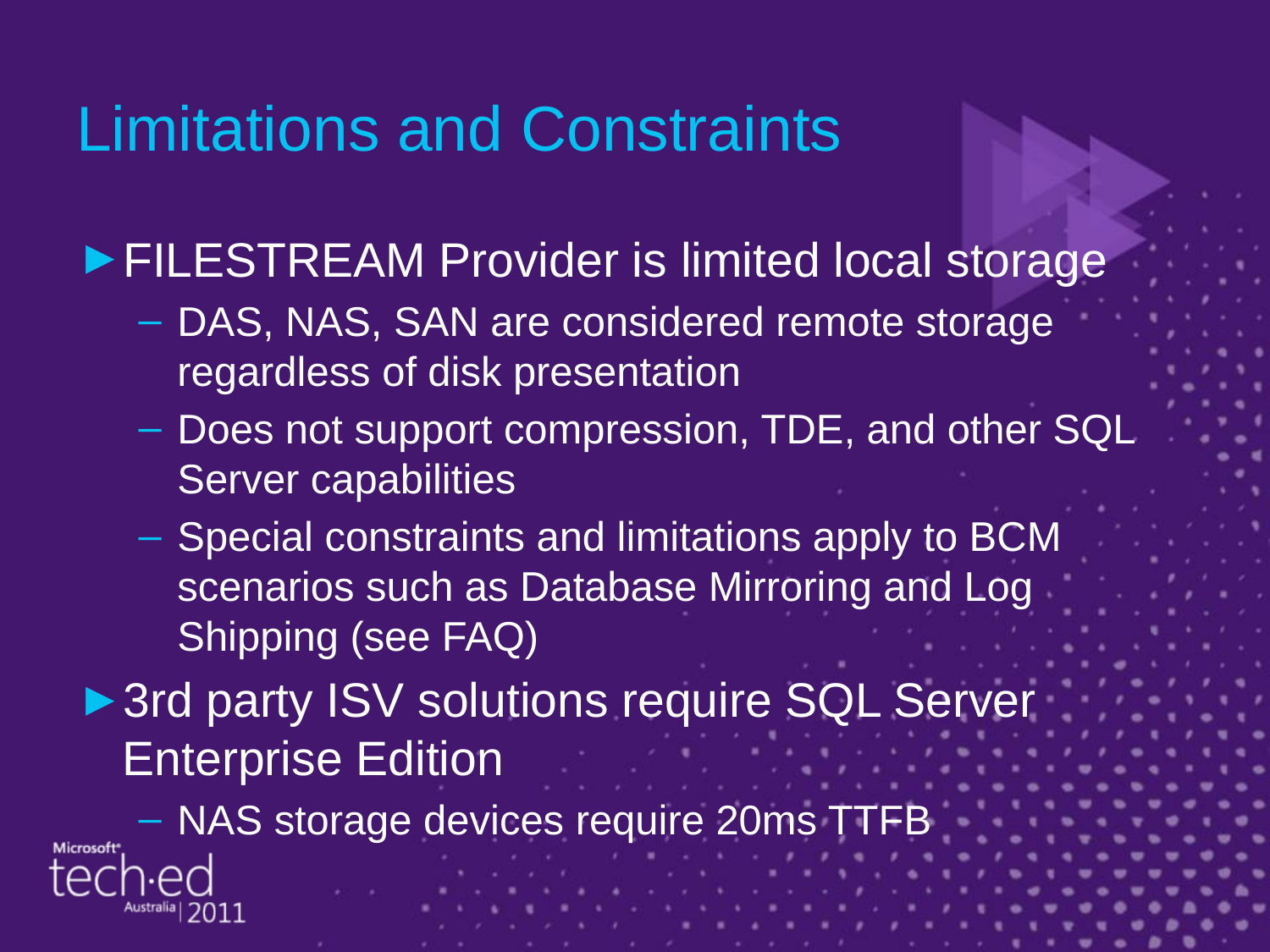

# Limitations and Constraints
FILESTREAM Provider is limited local storage
DAS, NAS, SAN are considered remote storage regardless of disk presentation
Does not support compression, TDE, and other SQL Server capabilities
Special constraints and limitations apply to BCM scenarios such as Database Mirroring and Log Shipping (see FAQ)
3rd party ISV solutions require SQL Server Enterprise Edition
NAS storage devices require 20ms TTFB